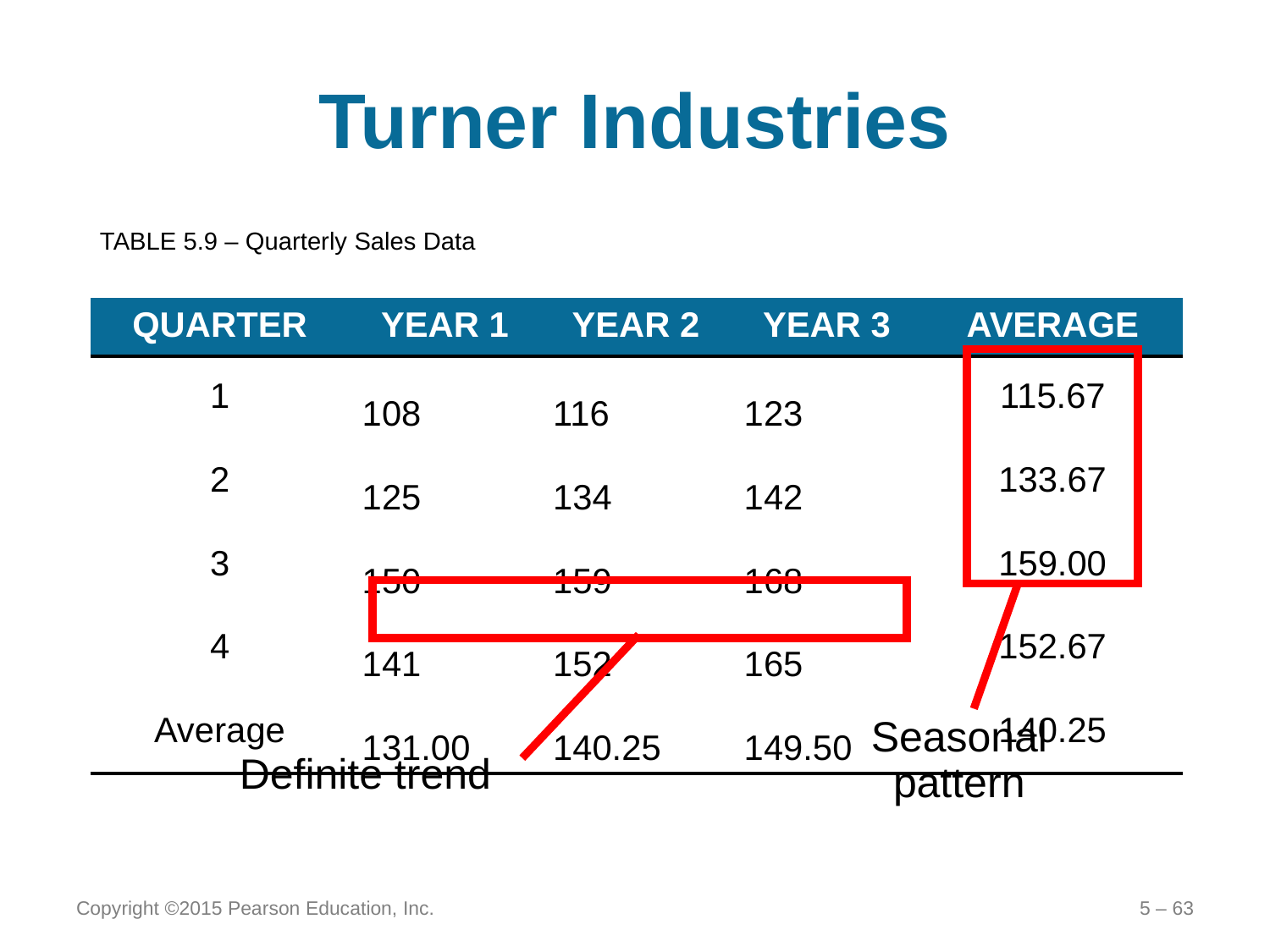

# Turner Industries
TABLE 5.9 – Quarterly Sales Data
| QUARTER | YEAR 1 | YEAR 2 | YEAR 3 | AVERAGE |
| --- | --- | --- | --- | --- |
| 1 | 108 | 116 | 123 | 115.67 |
| 2 | 125 | 134 | 142 | 133.67 |
| 3 | 150 | 159 | 168 | 159.00 |
| 4 | 141 | 152 | 165 | 152.67 |
| Average | 131.00 | 140.25 | 149.50 | 140.25 |

Seasonal pattern

Definite trend
Copyright ©2015 Pearson Education, Inc.
5 – 63